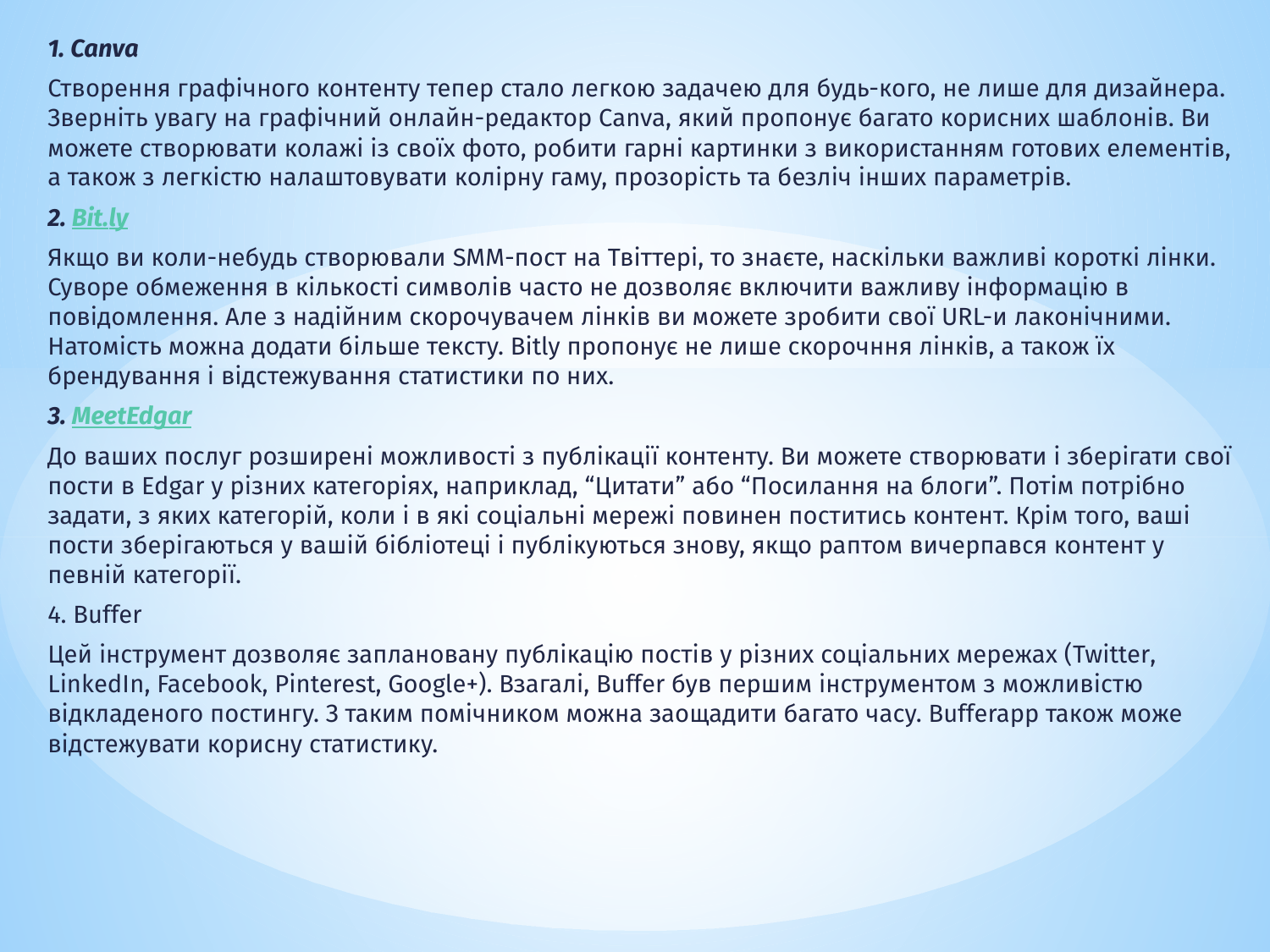

1. Canva
Створення графічного контенту тепер стало легкою задачею для будь-кого, не лише для дизайнера. Зверніть увагу на графічний онлайн-редактор Canva, який пропонує багато корисних шаблонів. Ви можете створювати колажі із своїх фото, робити гарні картинки з використанням готових елементів, а також з легкістю налаштовувати колірну гаму, прозорість та безліч інших параметрів.
2. Bit.ly
Якщо ви коли-небудь створювали SMM-пост на Твіттері, то знаєте, наскільки важливі короткі лінки. Суворе обмеження в кількості символів часто не дозволяє включити важливу інформацію в повідомлення. Але з надійним скорочувачем лінків ви можете зробити свої URL-и лаконічними. Натомість можна додати більше тексту. Bitly пропонує не лише скорочння лінків, а також їх брендування і відстежування статистики по них.
3. MeetEdgar
До ваших послуг розширені можливості з публікації контенту. Ви можете створювати і зберігати свої пости в Edgar у різних категоріях, наприклад, “Цитати” або “Посилання на блоги”. Потім потрібно задати, з яких категорій, коли і в які соціальні мережі повинен поститись контент. Крім того, ваші пости зберігаються у вашій бібліотеці і публікуються знову, якщо раптом вичерпався контент у певній категорії.
4. Buffer
Цей інструмент дозволяє заплановану публікацію постів у різних соціальних мережах (Twitter, LinkedIn, Facebook, Pinterest, Google+). Взагалі, Buffer був першим інструментом з можливістю відкладеного постингу. З таким помічником можна заощадити багато часу. Bufferapp також може відстежувати корисну статистику.